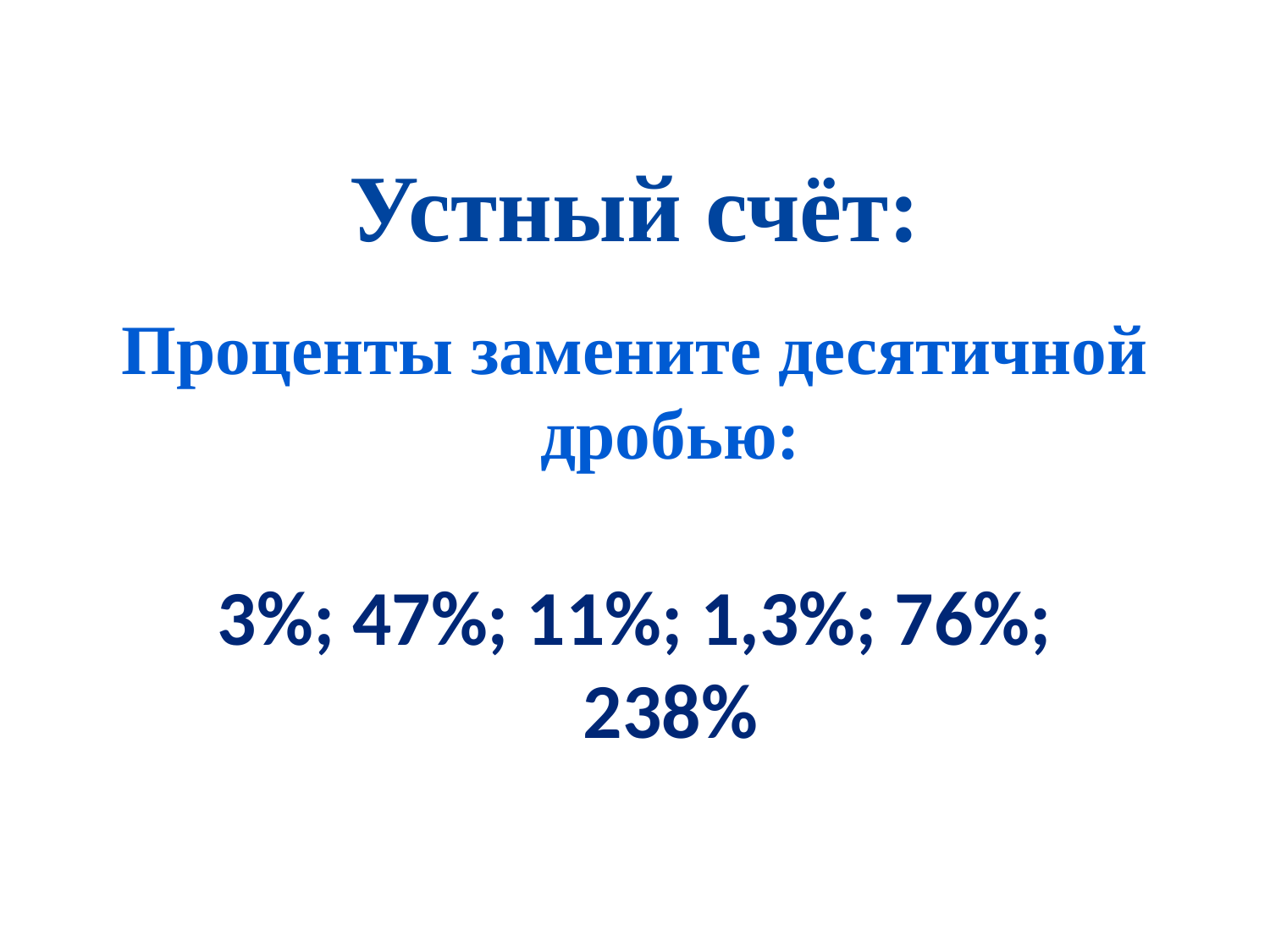

# Устный счёт:
Проценты замените десятичной дробью:

3%; 47%; 11%; 1,3%; 76%; 238%